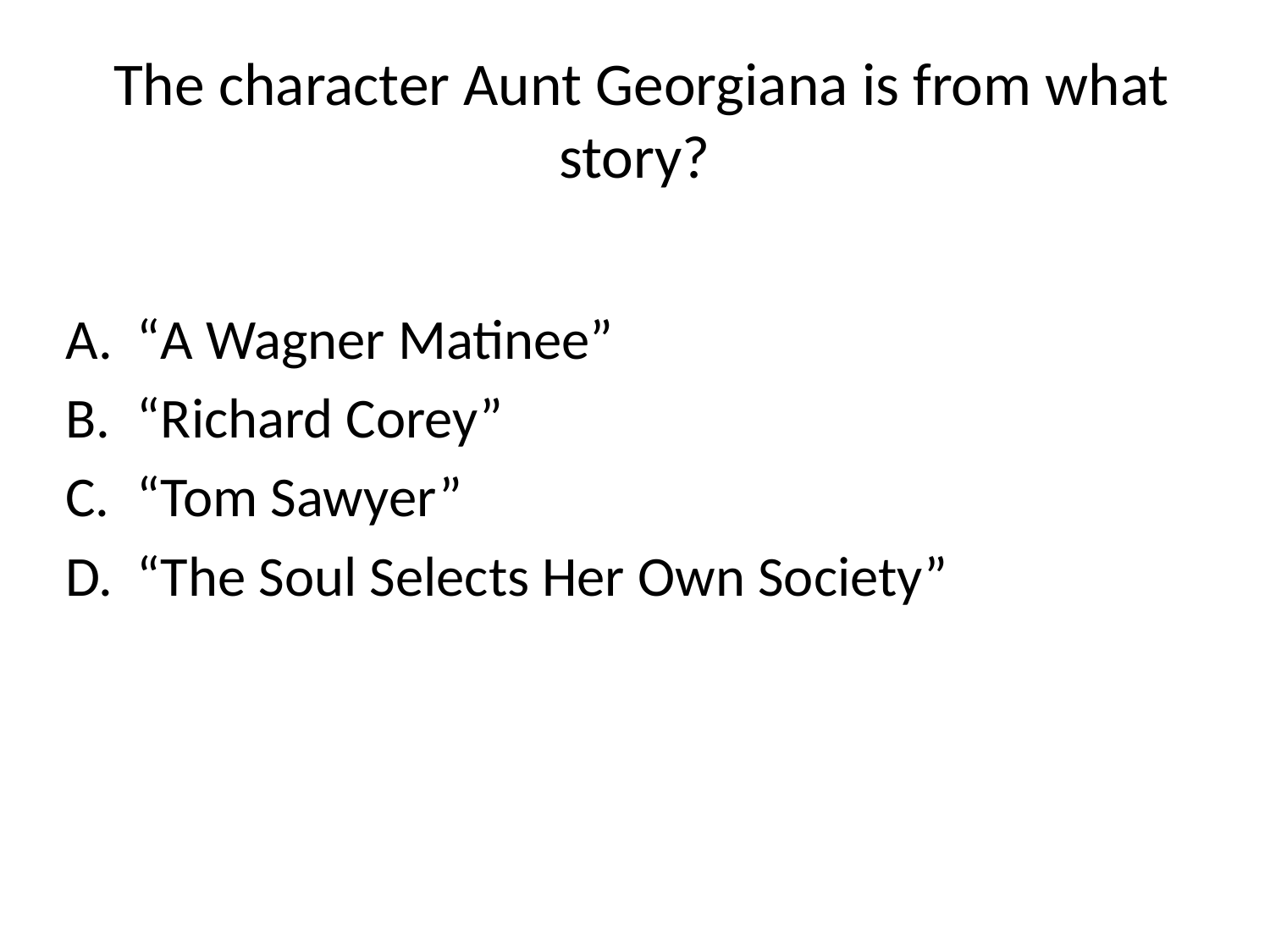

# The character Aunt Georgiana is from what story?
“A Wagner Matinee”
“Richard Corey”
“Tom Sawyer”
“The Soul Selects Her Own Society”